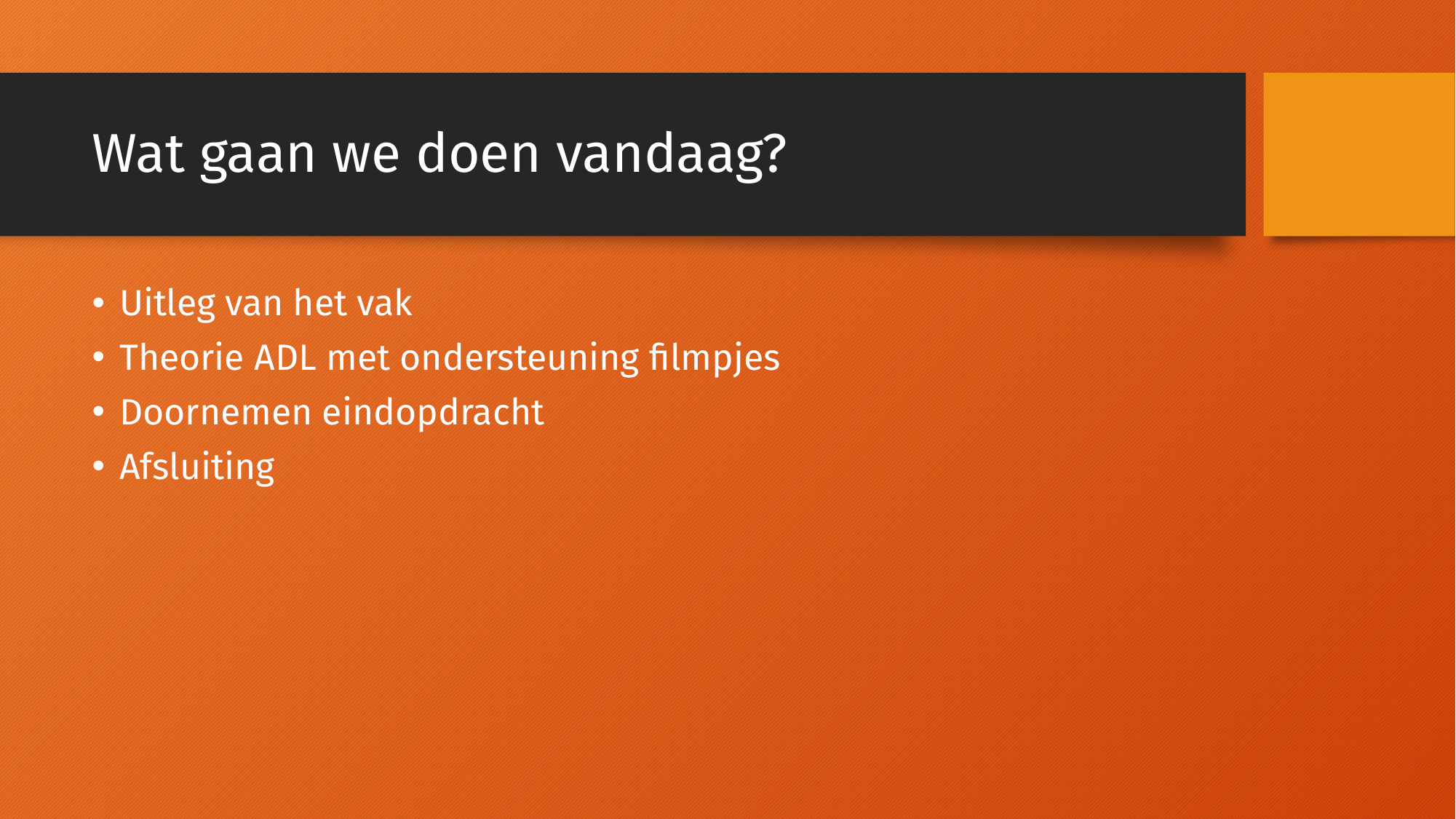

# Wat gaan we doen vandaag?
Uitleg van het vak
Theorie ADL met ondersteuning filmpjes
Doornemen eindopdracht
Afsluiting